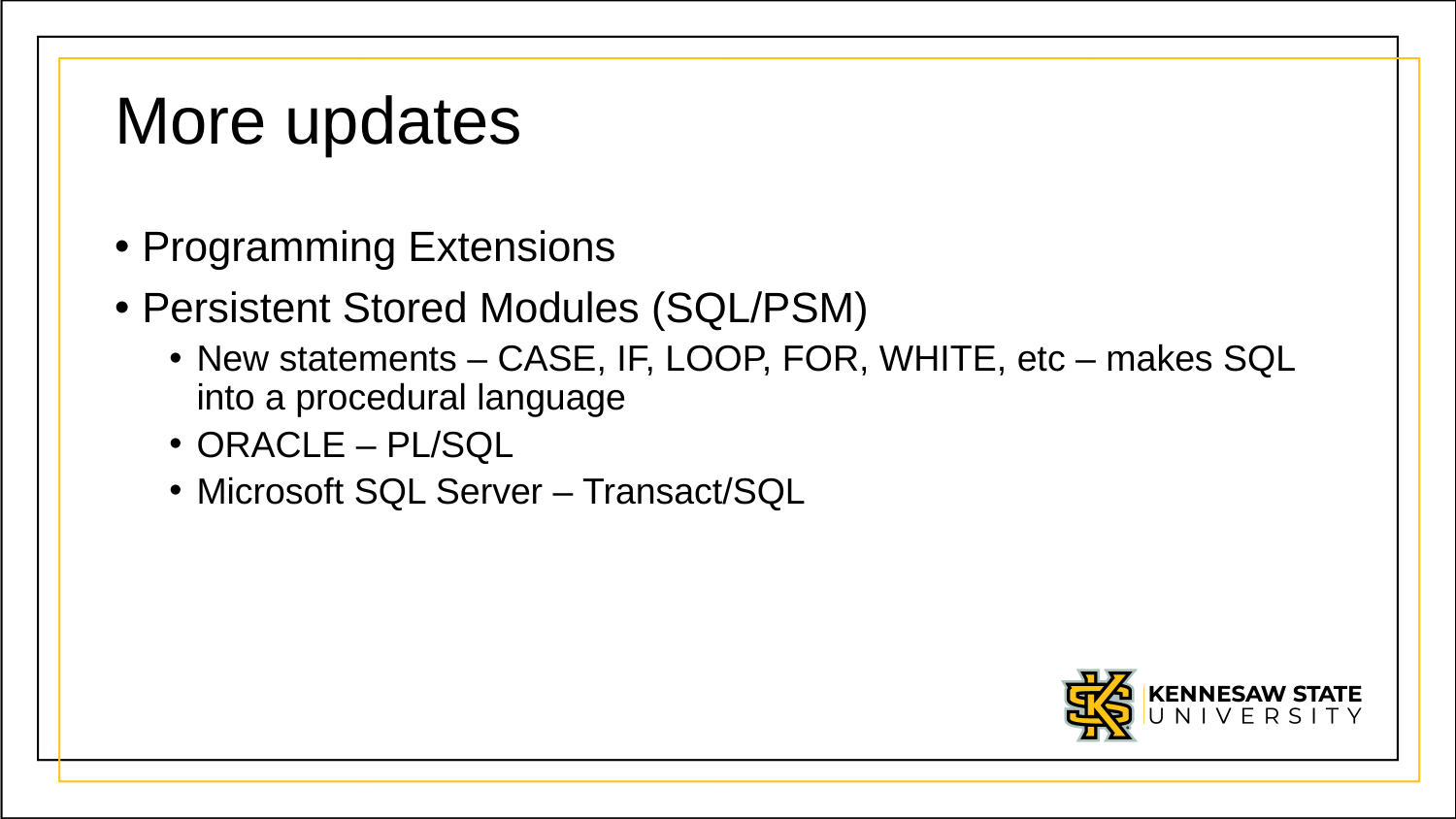

# More updates
Programming Extensions
Persistent Stored Modules (SQL/PSM)
New statements – CASE, IF, LOOP, FOR, WHITE, etc – makes SQL into a procedural language
ORACLE – PL/SQL
Microsoft SQL Server – Transact/SQL